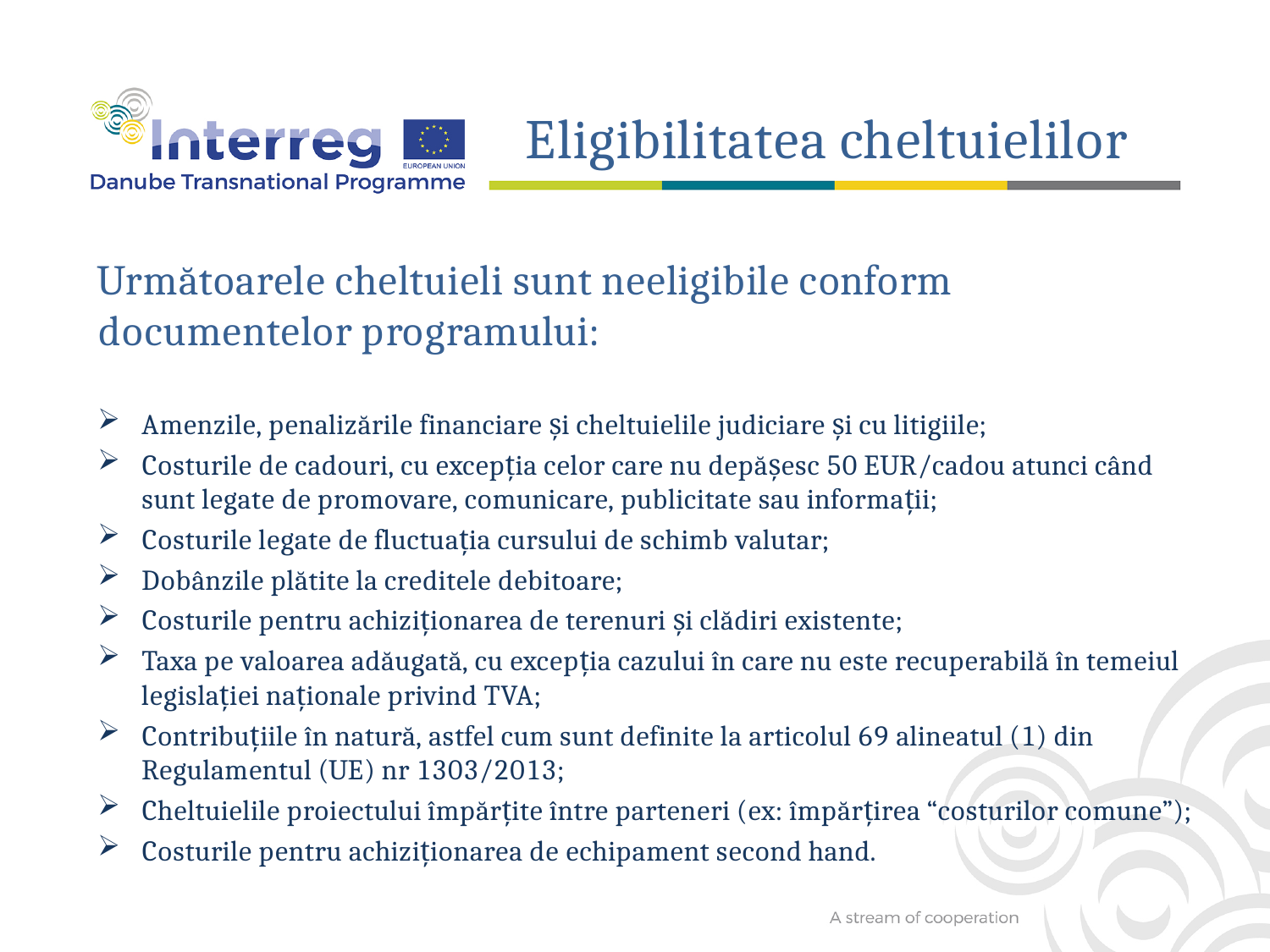

Eligibilitatea cheltuielilor
Următoarele cheltuieli sunt neeligibile conform documentelor programului:

Amenzile, penalizările financiare și cheltuielile judiciare și cu litigiile;
Costurile de cadouri, cu excepția celor care nu depășesc 50 EUR/cadou atunci când sunt legate de promovare, comunicare, publicitate sau informații;
Costurile legate de fluctuația cursului de schimb valutar;
Dobânzile plătite la creditele debitoare;
Costurile pentru achiziționarea de terenuri și clădiri existente;
Taxa pe valoarea adăugată, cu excepția cazului în care nu este recuperabilă în temeiul legislației naționale privind TVA;
Contribuțiile în natură, astfel cum sunt definite la articolul 69 alineatul (1) din Regulamentul (UE) nr 1303/2013;
Cheltuielile proiectului împărțite între parteneri (ex: împărțirea “costurilor comune”);
Costurile pentru achiziționarea de echipament second hand.